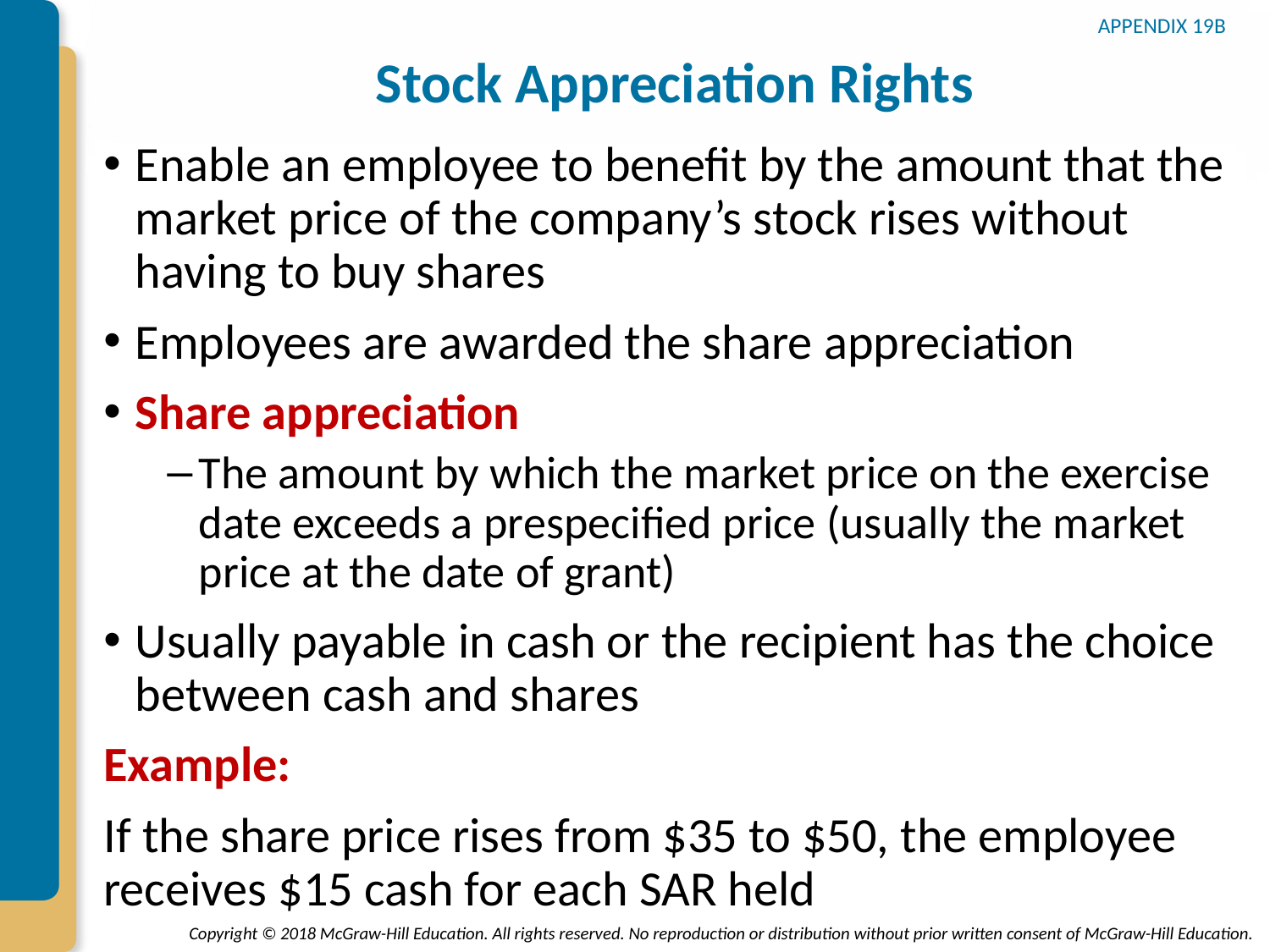

# Stock Appreciation Rights
APPENDIX 19B
Enable an employee to benefit by the amount that the market price of the company’s stock rises without having to buy shares
Employees are awarded the share appreciation
Share appreciation
The amount by which the market price on the exercise date exceeds a prespecified price (usually the market price at the date of grant)
Usually payable in cash or the recipient has the choice between cash and shares
Example:
If the share price rises from $35 to $50, the employee receives $15 cash for each SAR held